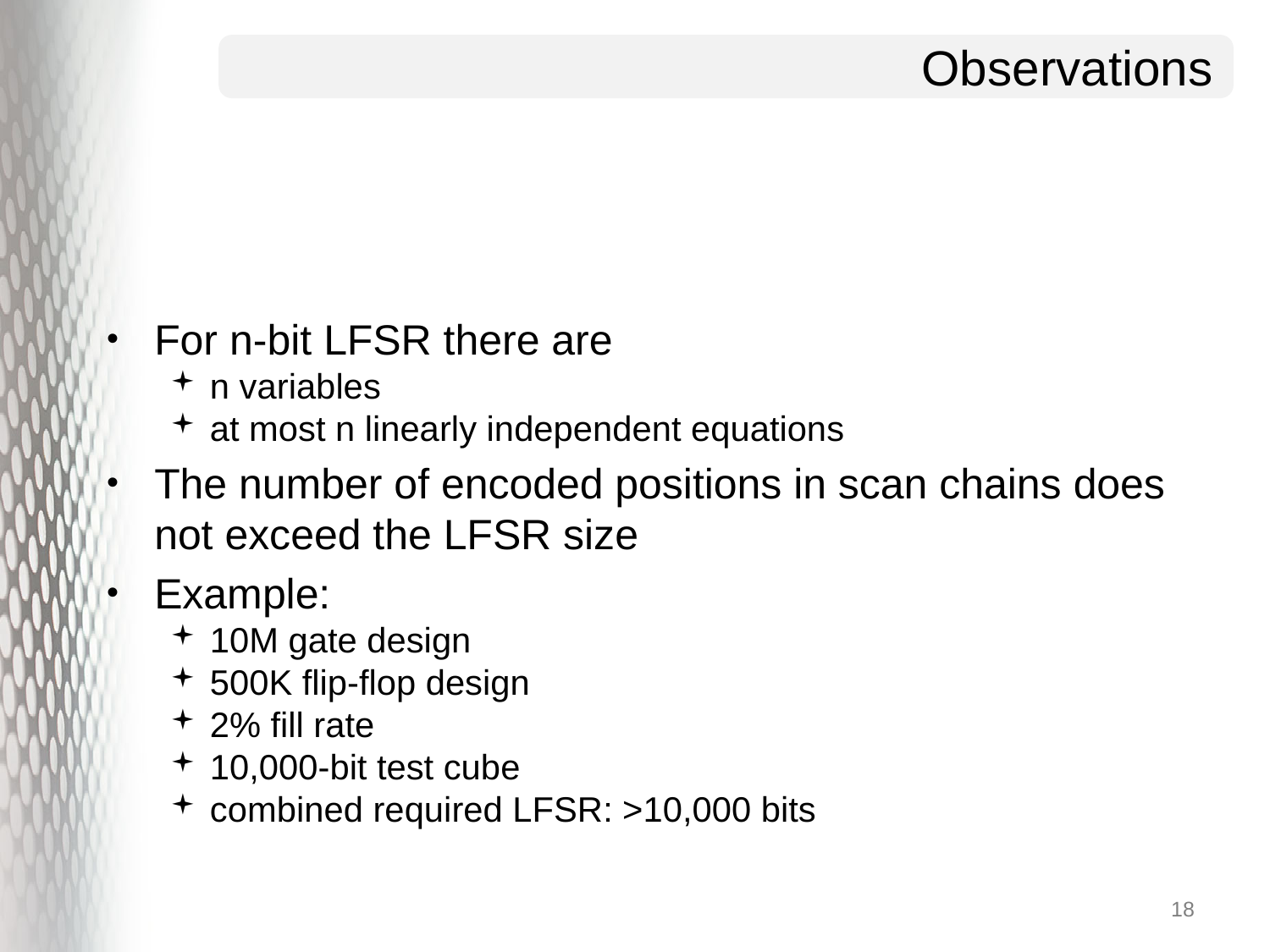

# Observations
For n-bit LFSR there are
n variables
at most n linearly independent equations
The number of encoded positions in scan chains does not exceed the LFSR size
Example:
10M gate design
500K flip-flop design
2% fill rate
10,000-bit test cube
combined required LFSR: >10,000 bits